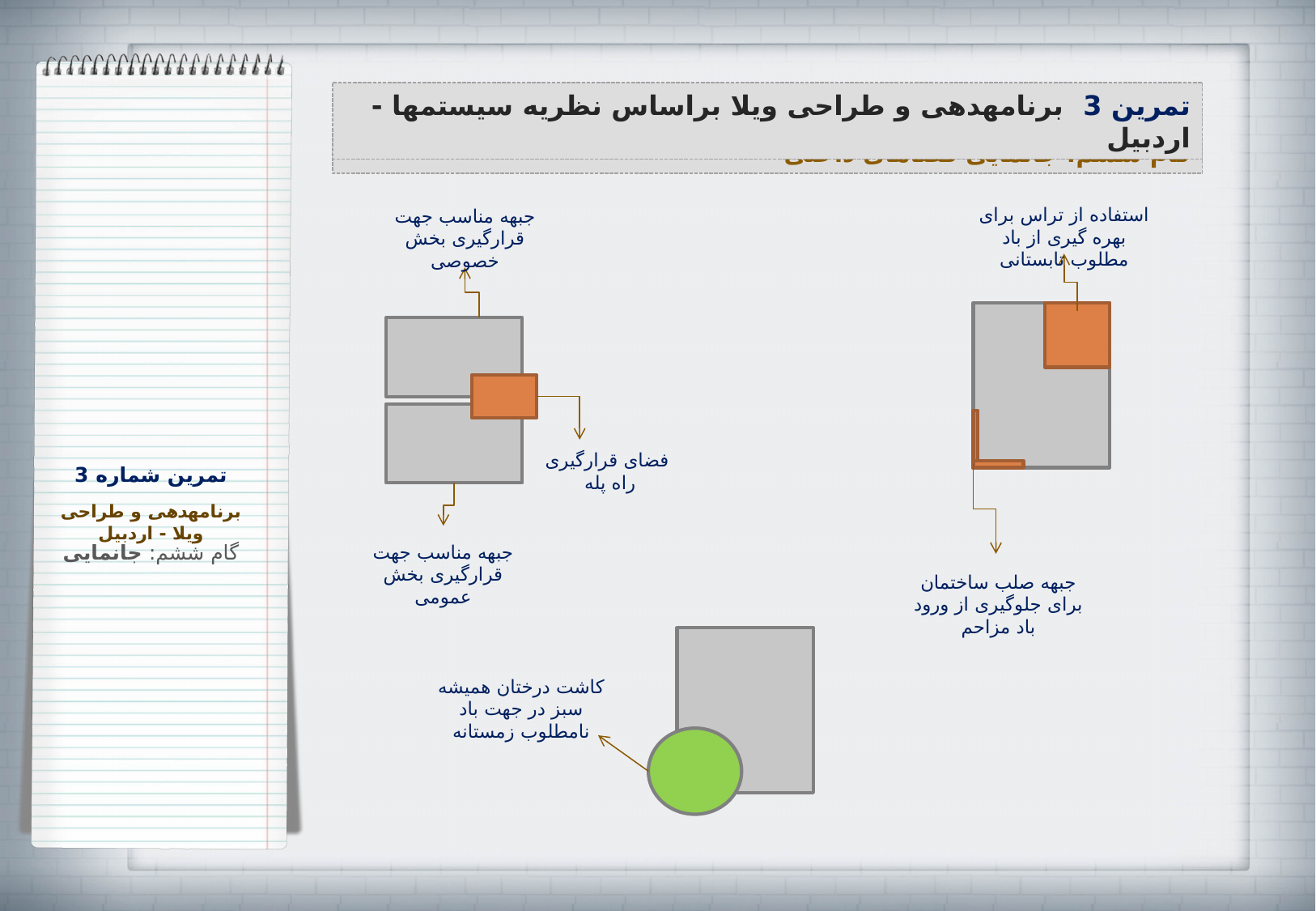

تمرین 3  برنامه‏دهی و طراحی ویلا براساس نظریه سیستم‏ها - اردبیل
گام ششم: جانمایی فضاهای داخلی
استفاده از تراس برای بهره گیری از باد مطلوب تابستانی
جبهه مناسب جهت قرارگیری بخش خصوصی

فضای قرارگیری راه پله
تمرین شماره 3

برنامه‏دهی و طراحی ویلا - اردبیل
گام ششم: جانمایی
جبهه مناسب جهت قرارگیری بخش عمومی
جبهه صلب ساختمان برای جلوگیری از ورود باد مزاحم

کاشت درختان همیشه سبز در جهت باد نامطلوب زمستانه